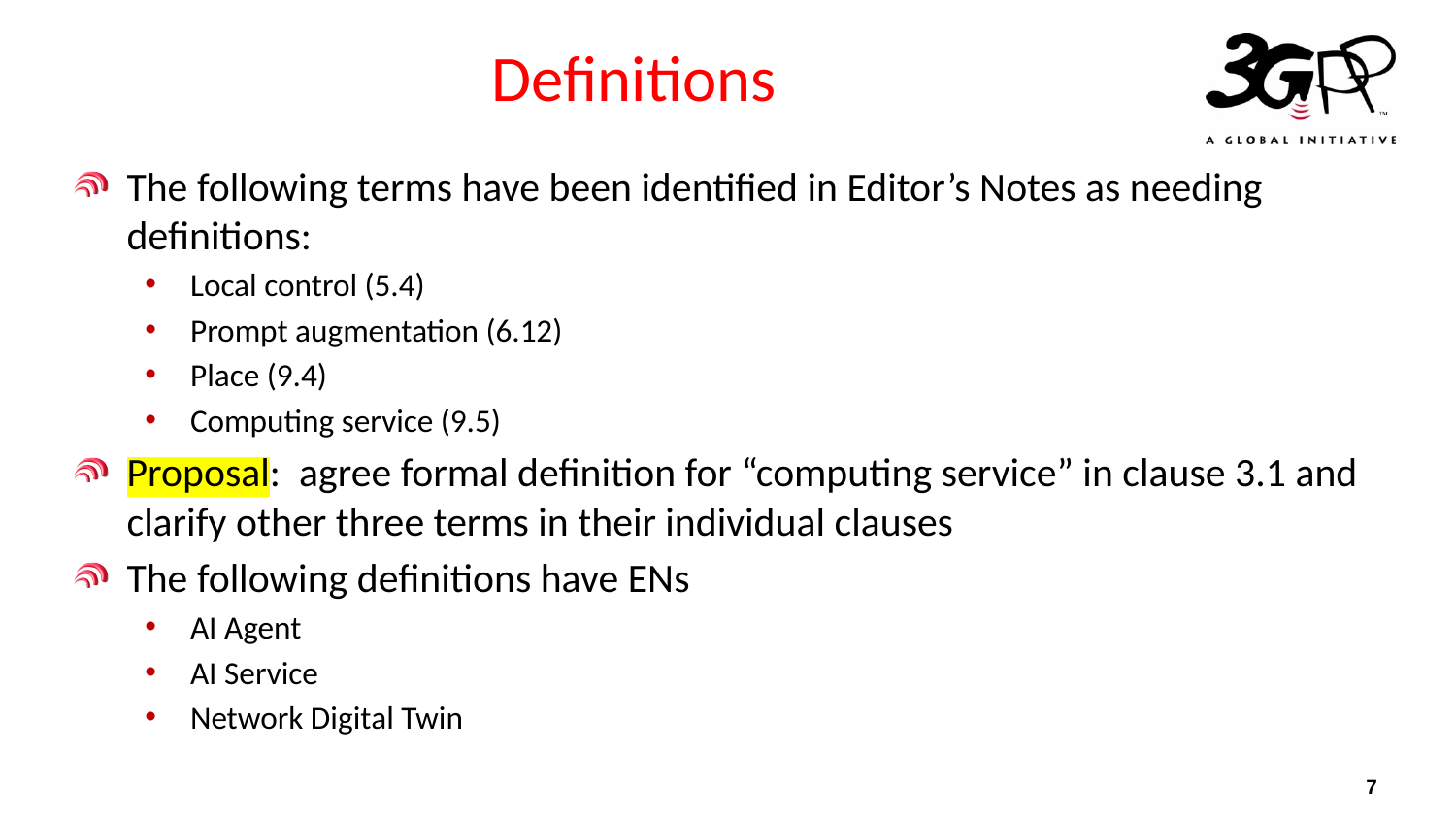

# Definitions
The following terms have been identified in Editor’s Notes as needing definitions:
Local control (5.4)
Prompt augmentation (6.12)
Place (9.4)
Computing service (9.5)
Proposal:  agree formal definition for “computing service” in clause 3.1 and clarify other three terms in their individual clauses
The following definitions have ENs
AI Agent
AI Service
Network Digital Twin